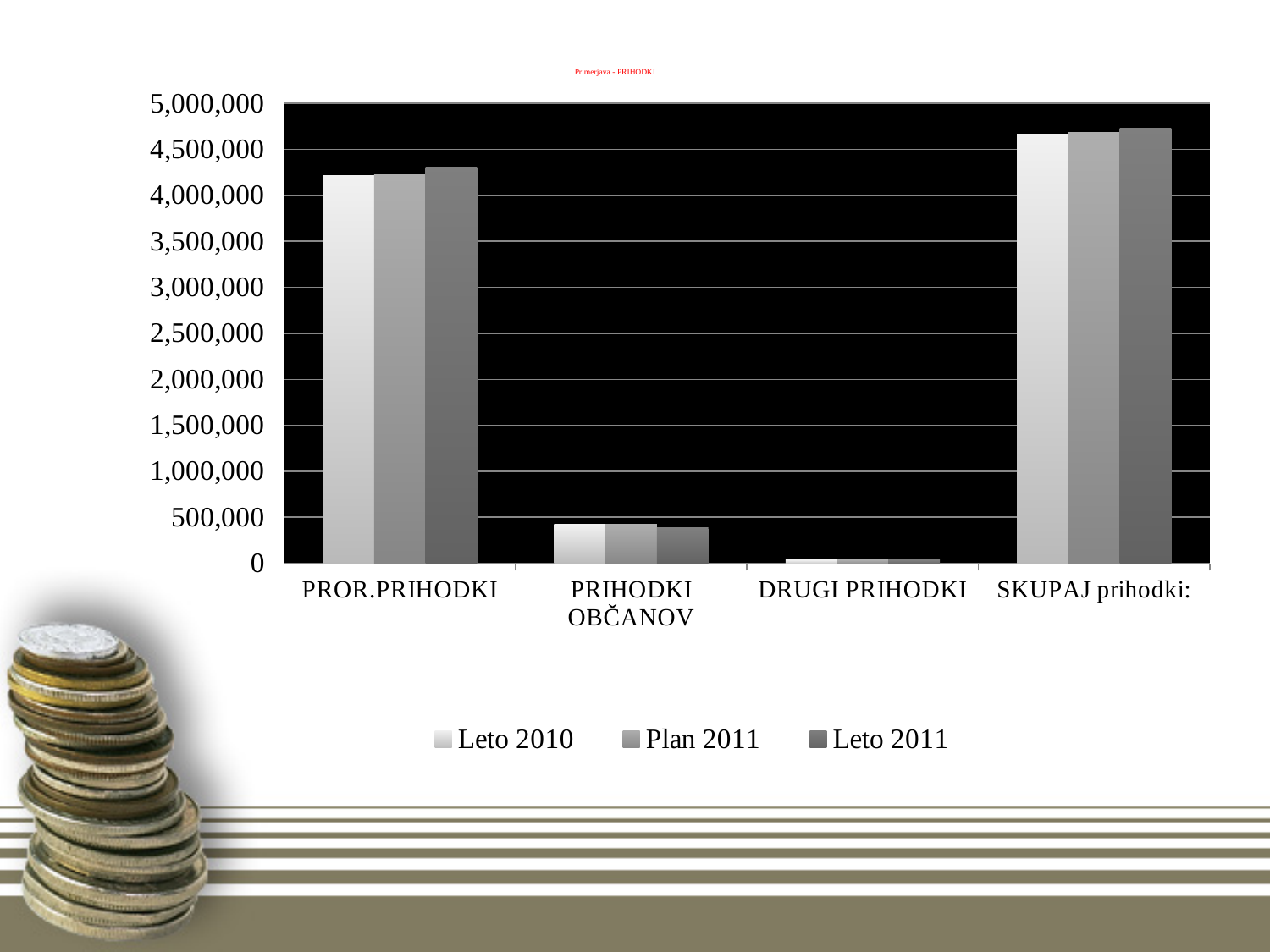

# Primerjava - PRIHODKI

### Chart

| Category | Leto 2010 | Plan 2011 | Leto 2011 |
|---|---|---|---|
| PROR.PRIHODKI | 4213276.69 | 4225693.45 | 4306506.77 |
| PRIHODKI OBČANOV | 420572.29 | 421000.0 | 388019.57 |
| DRUGI PRIHODKI | 34200.71 | 35393.91 | 38437.34 |
| SKUPAJ prihodki: | 4668049.69 | 4682087.36 | 4732963.68 |